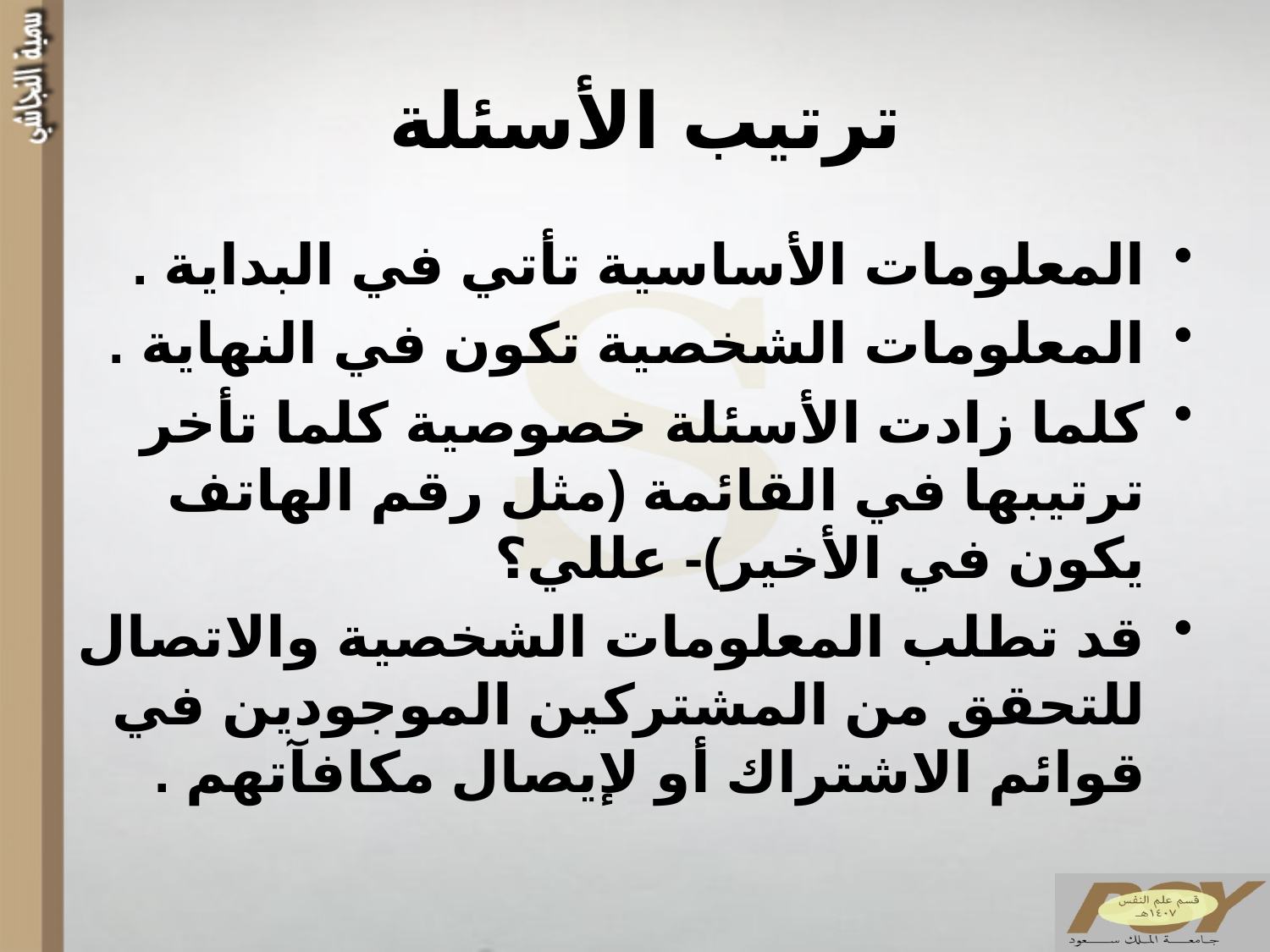

# ترتيب الأسئلة
المعلومات الأساسية تأتي في البداية .
المعلومات الشخصية تكون في النهاية .
كلما زادت الأسئلة خصوصية كلما تأخر ترتيبها في القائمة (مثل رقم الهاتف يكون في الأخير)- عللي؟
قد تطلب المعلومات الشخصية والاتصال للتحقق من المشتركين الموجودين في قوائم الاشتراك أو لإيصال مكافآتهم .